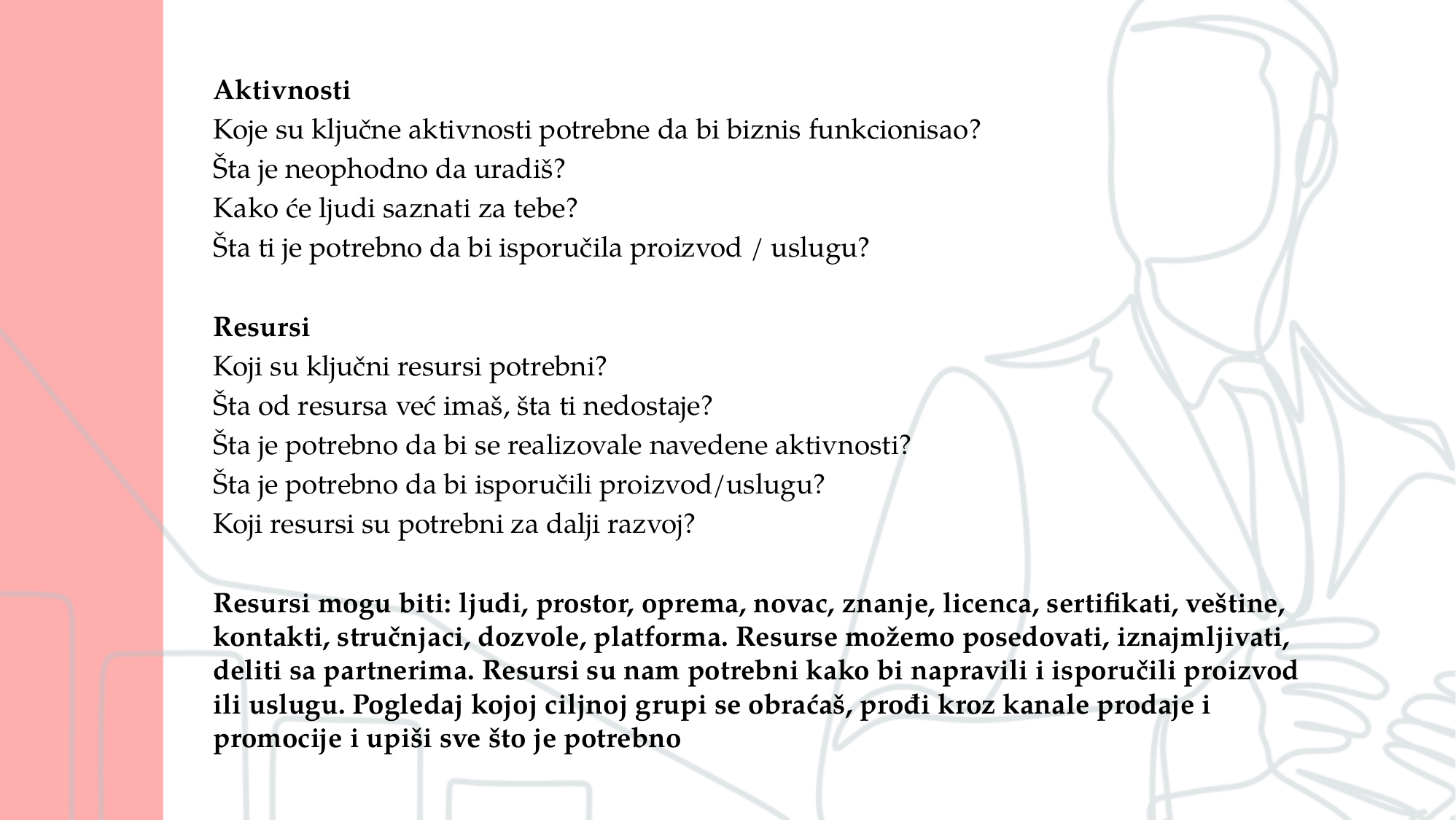

Aktivnosti
Koje su ključne aktivnosti potrebne da bi biznis funkcionisao?
Šta je neophodno da uradiš?
Kako će ljudi saznati za tebe?
Šta ti je potrebno da bi isporučila proizvod / uslugu?

Resursi
Koji su ključni resursi potrebni?
Šta od resursa već imaš, šta ti nedostaje?
Šta je potrebno da bi se realizovale navedene aktivnosti?
Šta je potrebno da bi isporučili proizvod/uslugu?
Koji resursi su potrebni za dalji razvoj?

Resursi mogu biti: ljudi, prostor, oprema, novac, znanje, licenca, sertifikati, veštine, kontakti, stručnjaci, dozvole, platforma. Resurse možemo posedovati, iznajmljivati, deliti sa partnerima. Resursi su nam potrebni kako bi napravili i isporučili proizvod ili uslugu. Pogledaj kojoj ciljnoj grupi se obraćaš, prođi kroz kanale prodaje i promocije i upiši sve što je potrebno